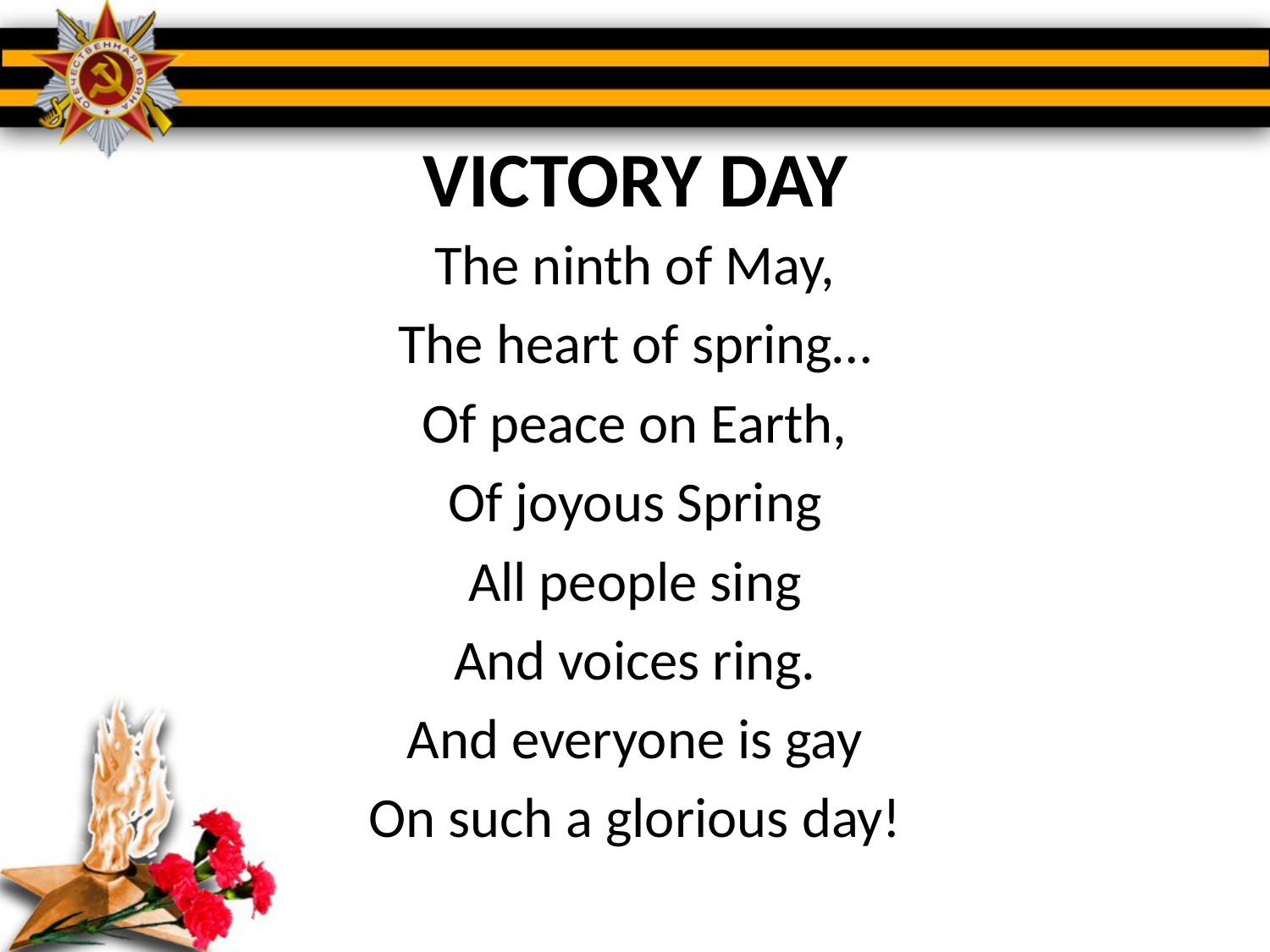

# VICTORY DAY
The ninth of May,
The heart of spring…
Of peace on Earth,
Of joyous Spring
All people sing
And voices ring.
And everyone is gay
On such a glorious day!